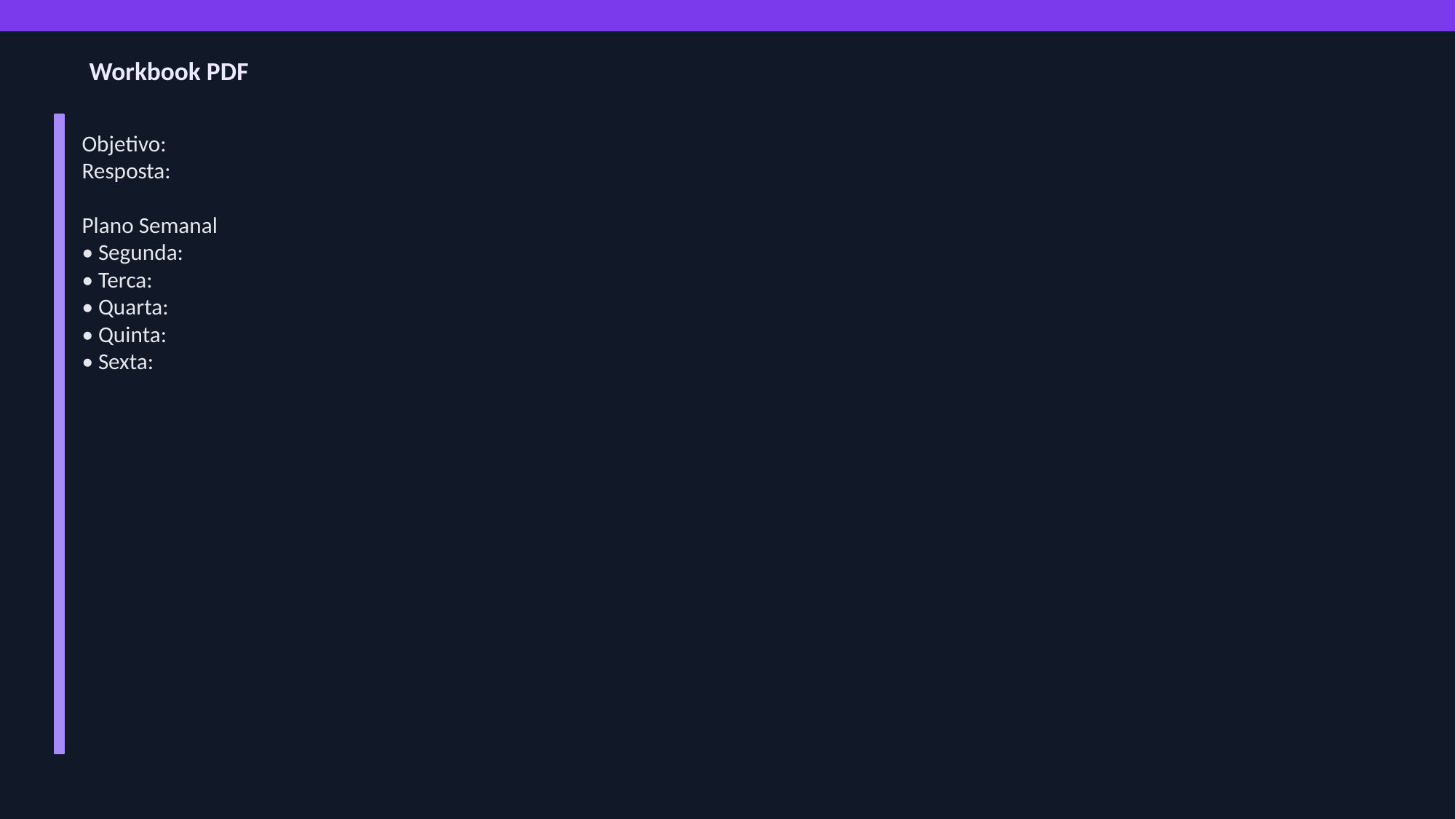

Workbook PDF

Objetivo:
Resposta:

Plano Semanal
• Segunda:
• Terca:
• Quarta:
• Quinta:
• Sexta: